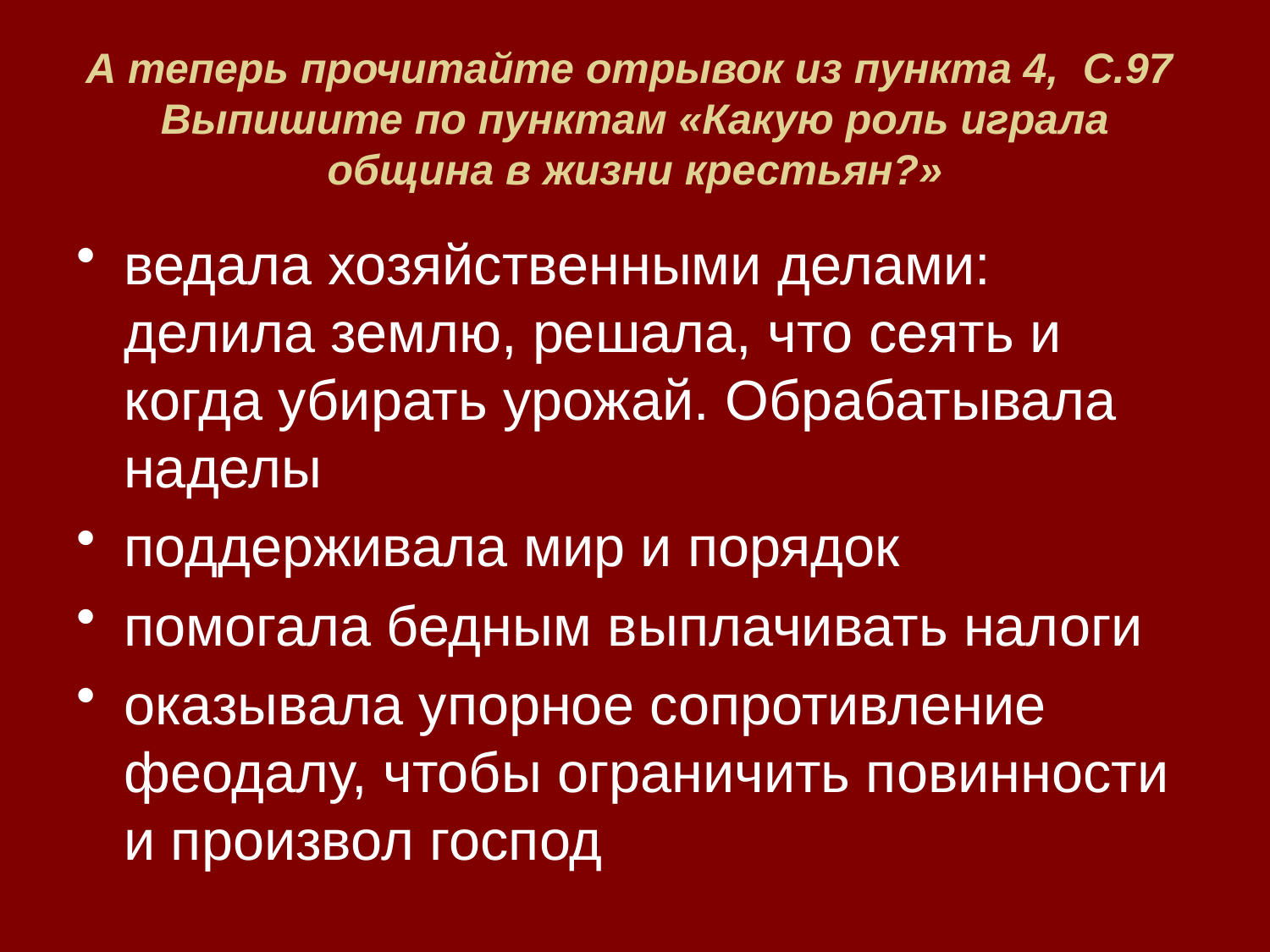

# А теперь прочитайте отрывок из пункта 4,  C.97 Выпишите по пунктам «Какую роль играла община в жизни крестьян?»
ведала хозяйственными делами: делила землю, решала, что сеять и когда убирать урожай. Обрабатывала  наделы
поддерживала мир и порядок
помогала бедным выплачивать налоги
оказывала упорное сопротивление феодалу, чтобы ограничить повинности и произвол господ